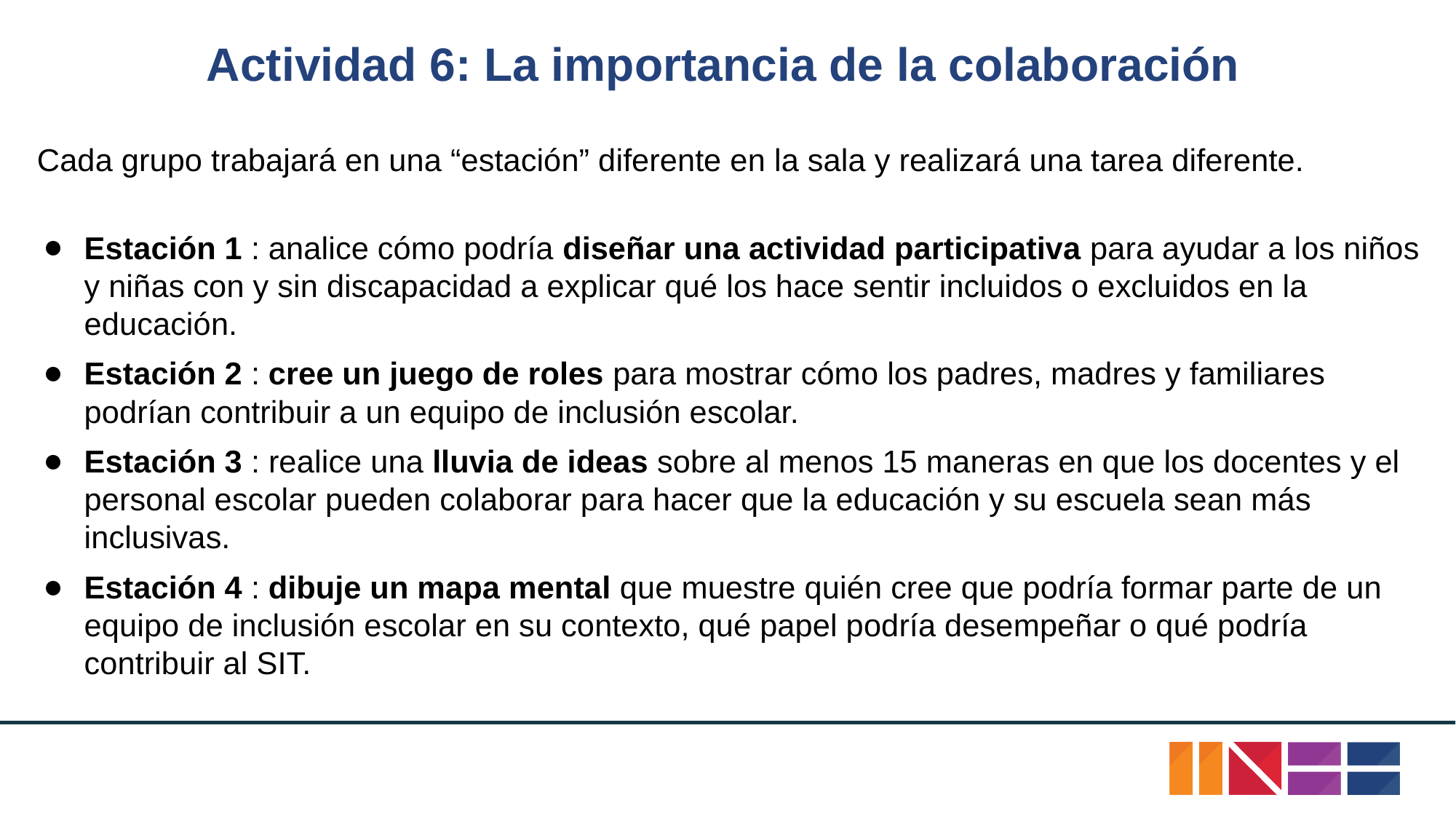

# Actividad 6: La importancia de la colaboración
Cada grupo trabajará en una “estación” diferente en la sala y realizará una tarea diferente.

Estación 1 : analice cómo podría diseñar una actividad participativa para ayudar a los niños y niñas con y sin discapacidad a explicar qué los hace sentir incluidos o excluidos en la educación.
Estación 2 : cree un juego de roles para mostrar cómo los padres, madres y familiares podrían contribuir a un equipo de inclusión escolar.
Estación 3 : realice una lluvia de ideas sobre al menos 15 maneras en que los docentes y el personal escolar pueden colaborar para hacer que la educación y su escuela sean más inclusivas.
Estación 4 : dibuje un mapa mental que muestre quién cree que podría formar parte de un equipo de inclusión escolar en su contexto, qué papel podría desempeñar o qué podría contribuir al SIT.